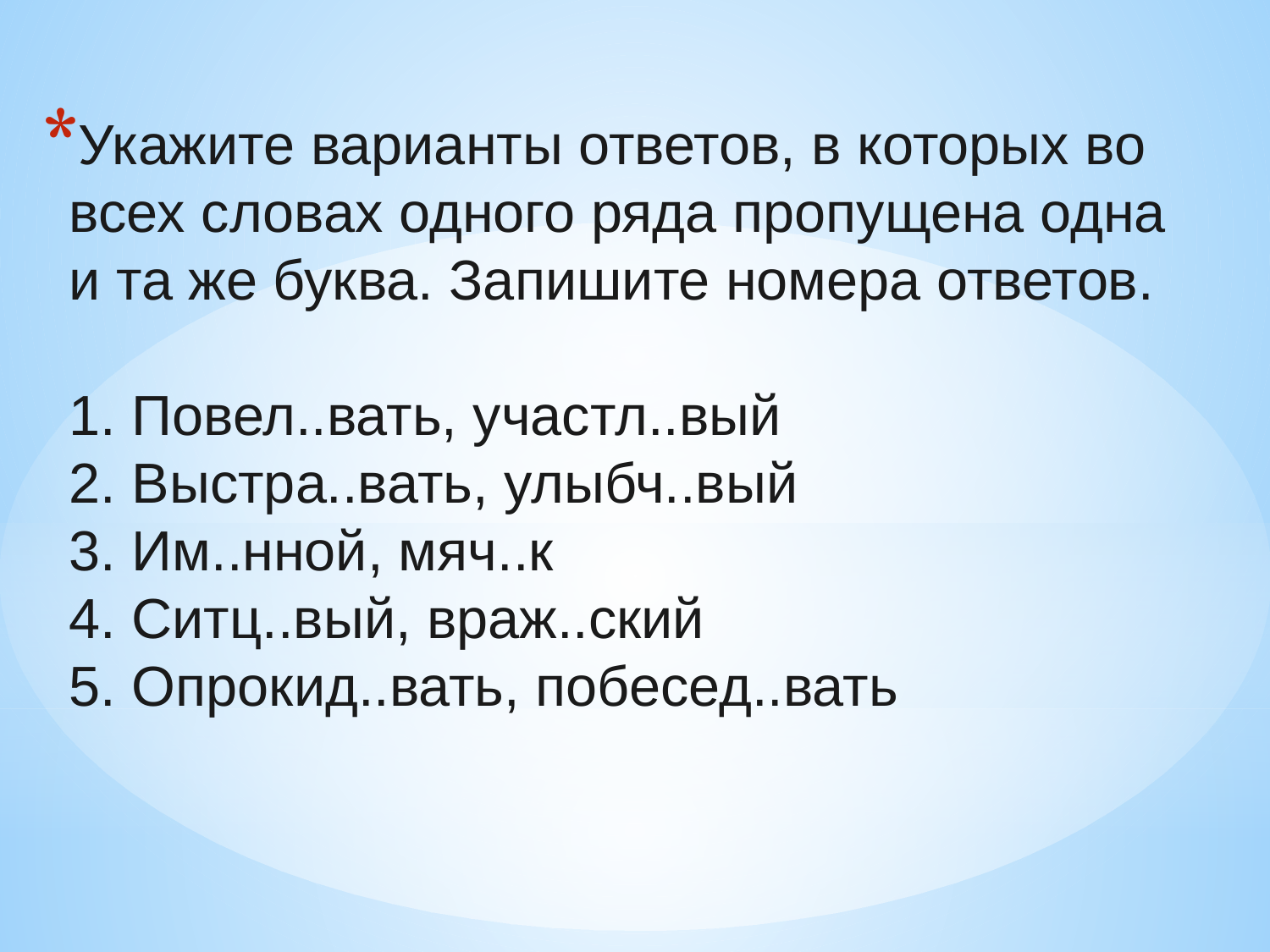

Укажите варианты ответов, в которых во всех словах одного ряда пропущена одна 
и та же буква. Запишите номера ответов. 
1. Повел..вать, участл..вый 
2. Выстра..вать, улыбч..вый 
3. Им..нной, мяч..к 
4. Ситц..вый, враж..ский 
5. Опрокид..вать, побесед..вать
#